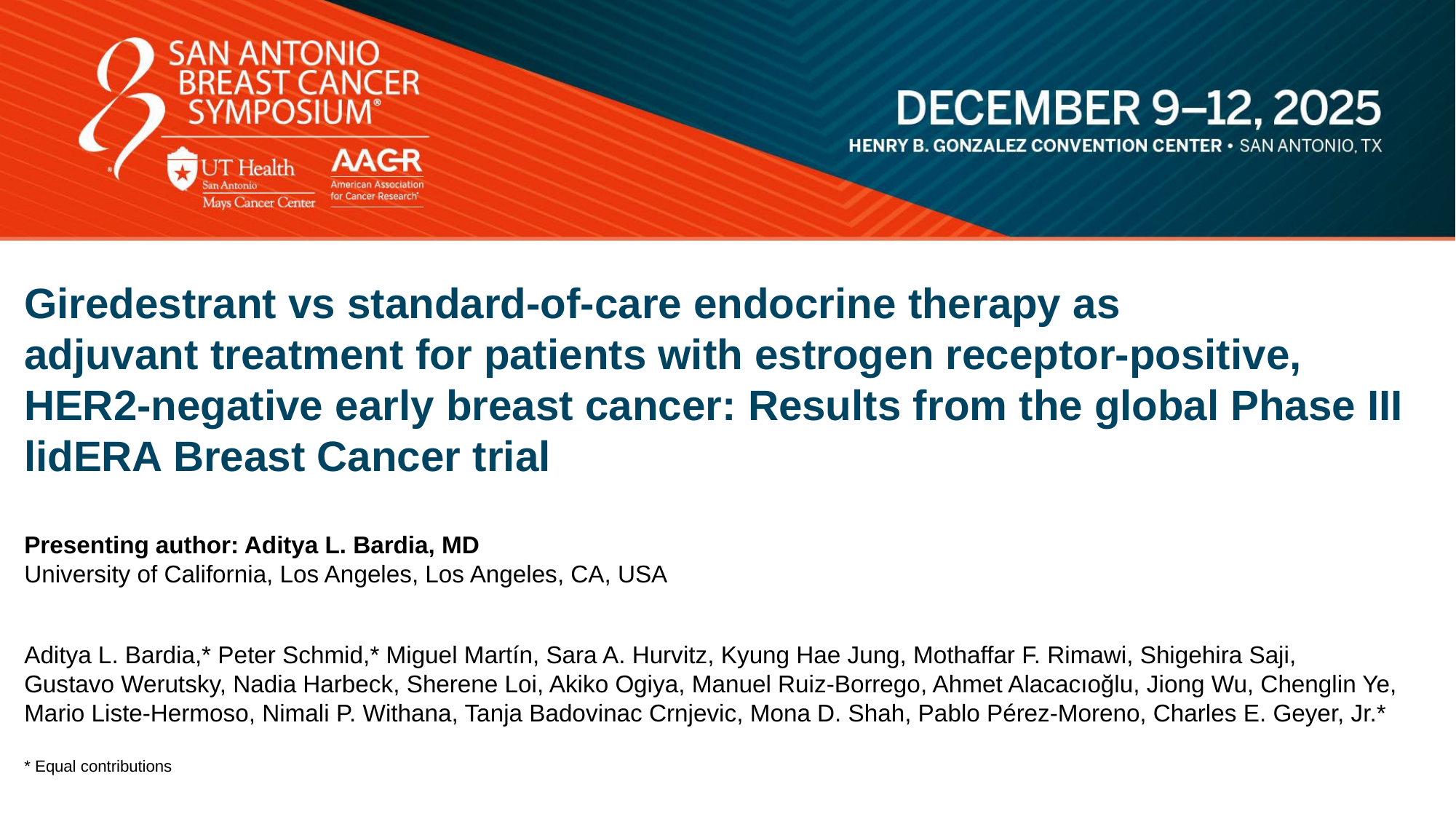

Giredestrant vs standard-of-care endocrine therapy as
adjuvant treatment for patients with estrogen receptor-positive,
HER2-negative early breast cancer: Results from the global Phase III
lidERA Breast Cancer trial
Presenting author: Aditya L. Bardia, MD
University of California, Los Angeles, Los Angeles, CA, USA
Aditya L. Bardia,* Peter Schmid,* Miguel Martín, Sara A. Hurvitz, Kyung Hae Jung, Mothaffar F. Rimawi, Shigehira Saji,
Gustavo Werutsky, Nadia Harbeck, Sherene Loi, Akiko Ogiya, Manuel Ruiz-Borrego, Ahmet Alacacıoğlu, Jiong Wu, Chenglin Ye, Mario Liste-Hermoso, Nimali P. Withana, Tanja Badovinac Crnjevic, Mona D. Shah, Pablo Pérez-Moreno, Charles E. Geyer, Jr.*

* Equal contributions